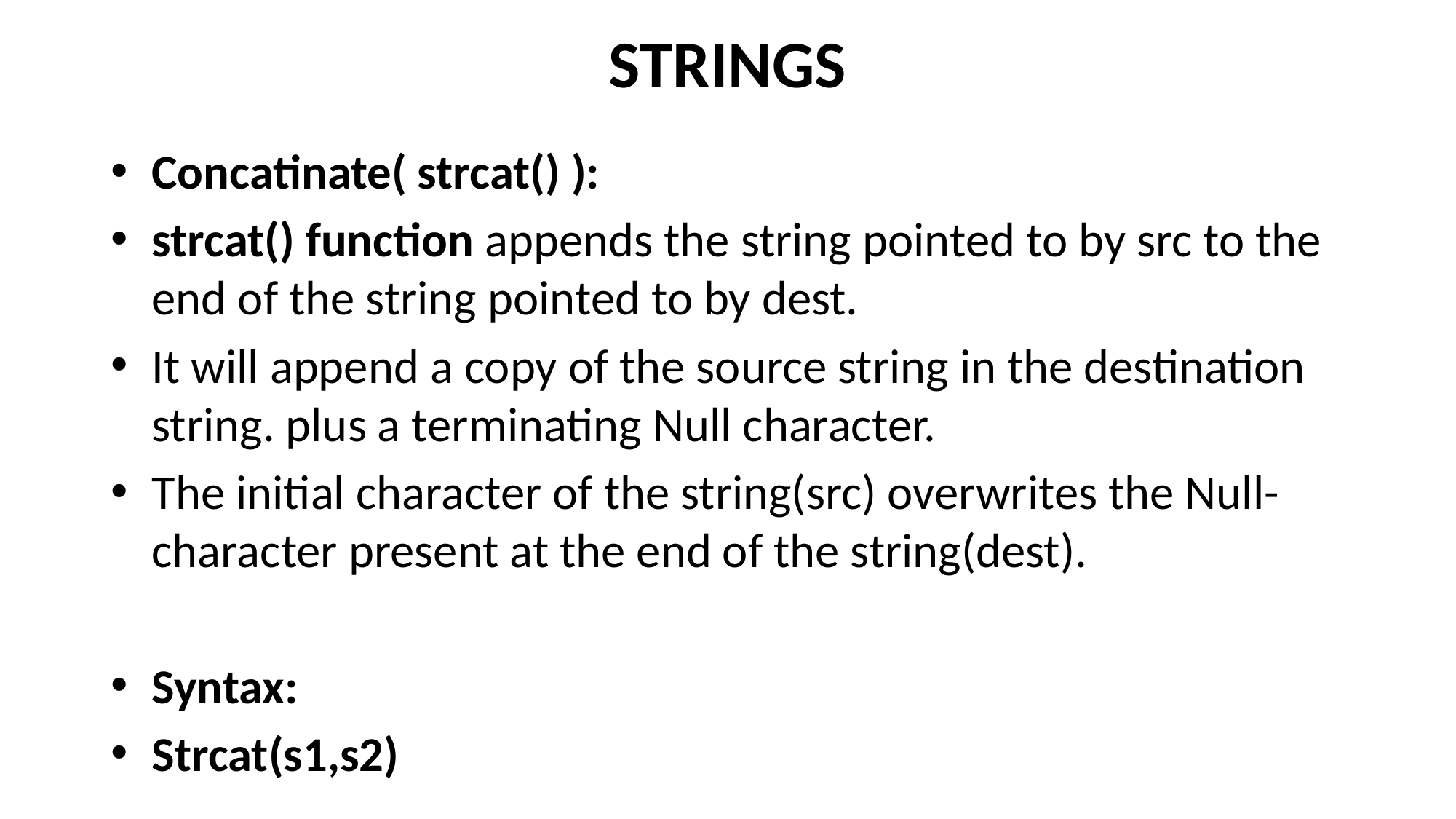

# STRINGS
Concatinate( strcat() ):
strcat() function appends the string pointed to by src to the end of the string pointed to by dest.
It will append a copy of the source string in the destination string. plus a terminating Null character.
The initial character of the string(src) overwrites the Null-character present at the end of the string(dest).

Syntax:
Strcat(s1,s2)